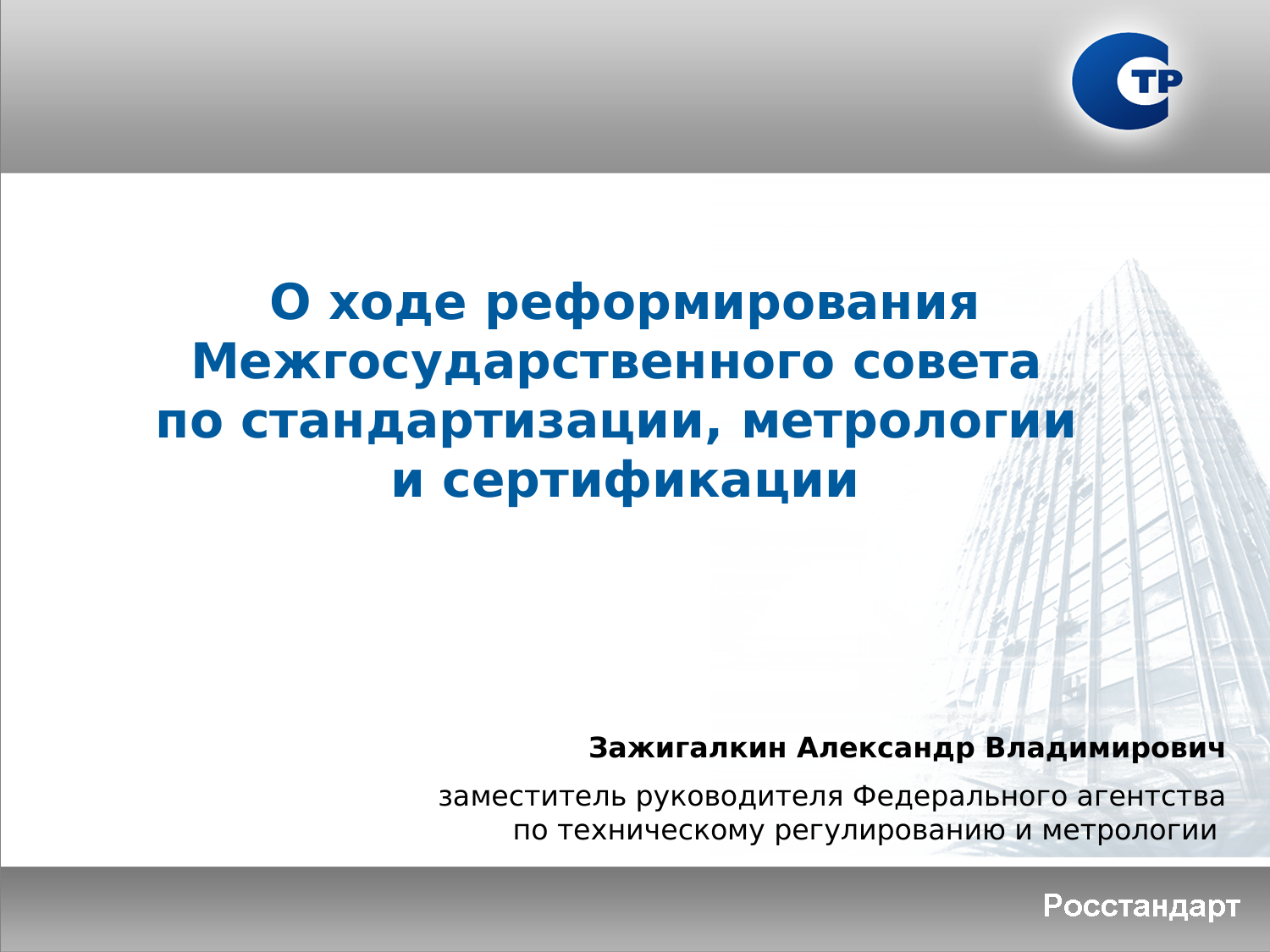

О ходе реформирования Межгосударственного совета
по стандартизации, метрологии
и сертификации

Зажигалкин Александр Владимирович
заместитель руководителя Федерального агентства
по техническому регулированию и метрологии